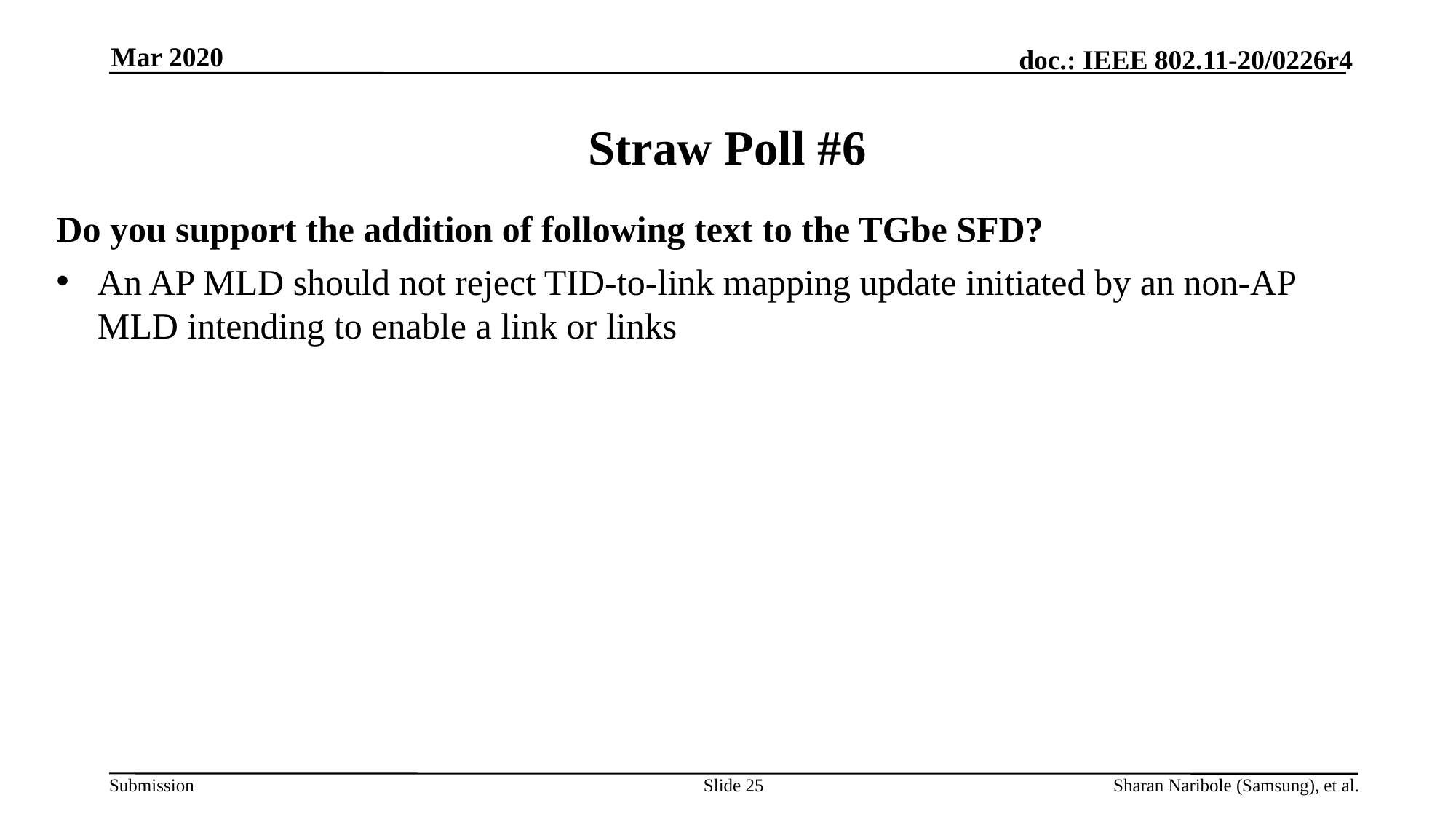

Mar 2020
# Straw Poll #6
Do you support the addition of following text to the TGbe SFD?
An AP MLD should not reject TID-to-link mapping update initiated by an non-AP MLD intending to enable a link or links
Slide 25
Sharan Naribole (Samsung), et al.